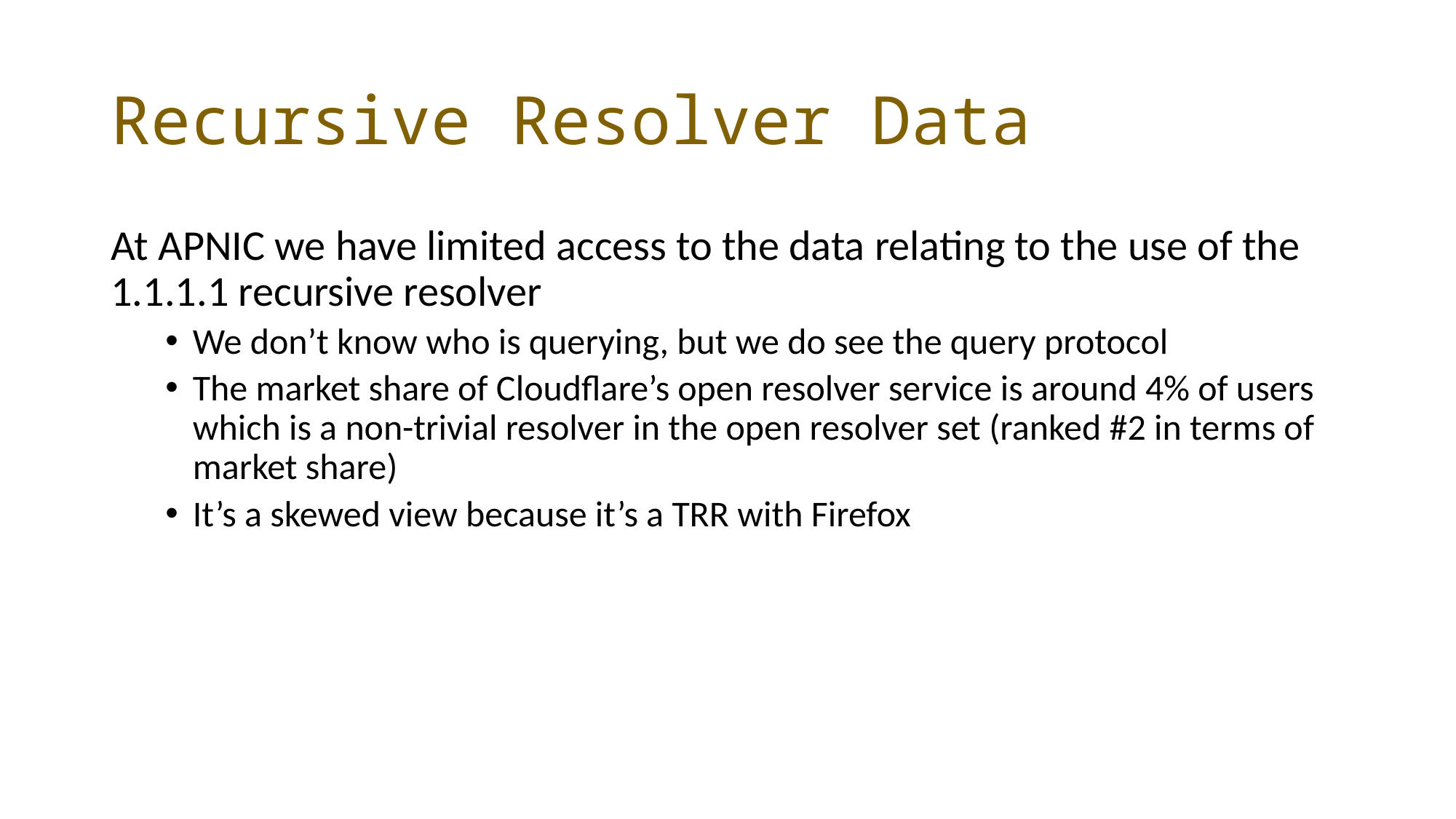

# Recursive Resolver Data
At APNIC we have limited access to the data relating to the use of the 1.1.1.1 recursive resolver
We don’t know who is querying, but we do see the query protocol
The market share of Cloudflare’s open resolver service is around 4% of users which is a non-trivial resolver in the open resolver set (ranked #2 in terms of market share)
It’s a skewed view because it’s a TRR with Firefox